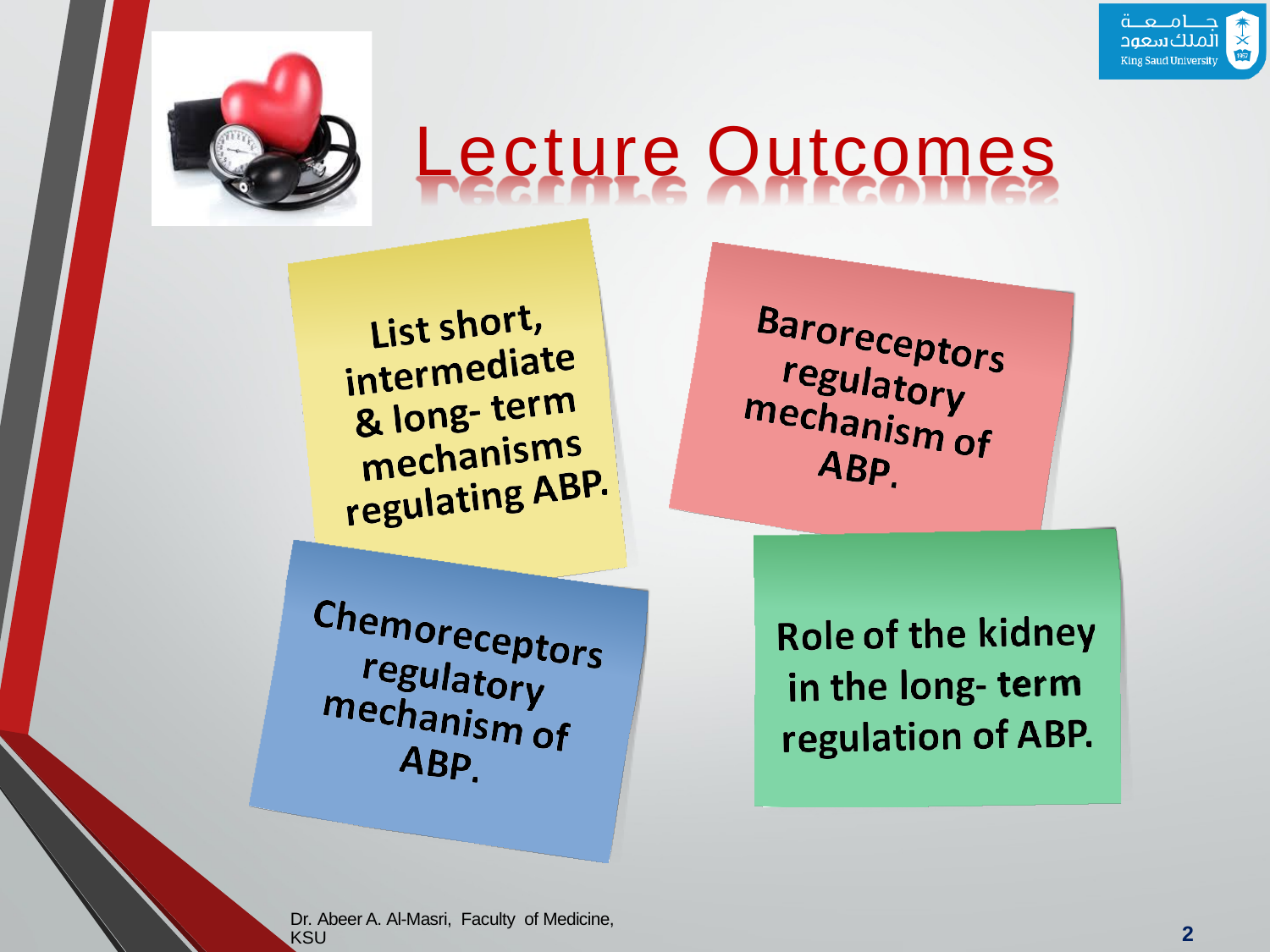

# Lecture Outcomes
Dr. Abeer A. Al-Masri,  Faculty  of Medicine,   KSU
2